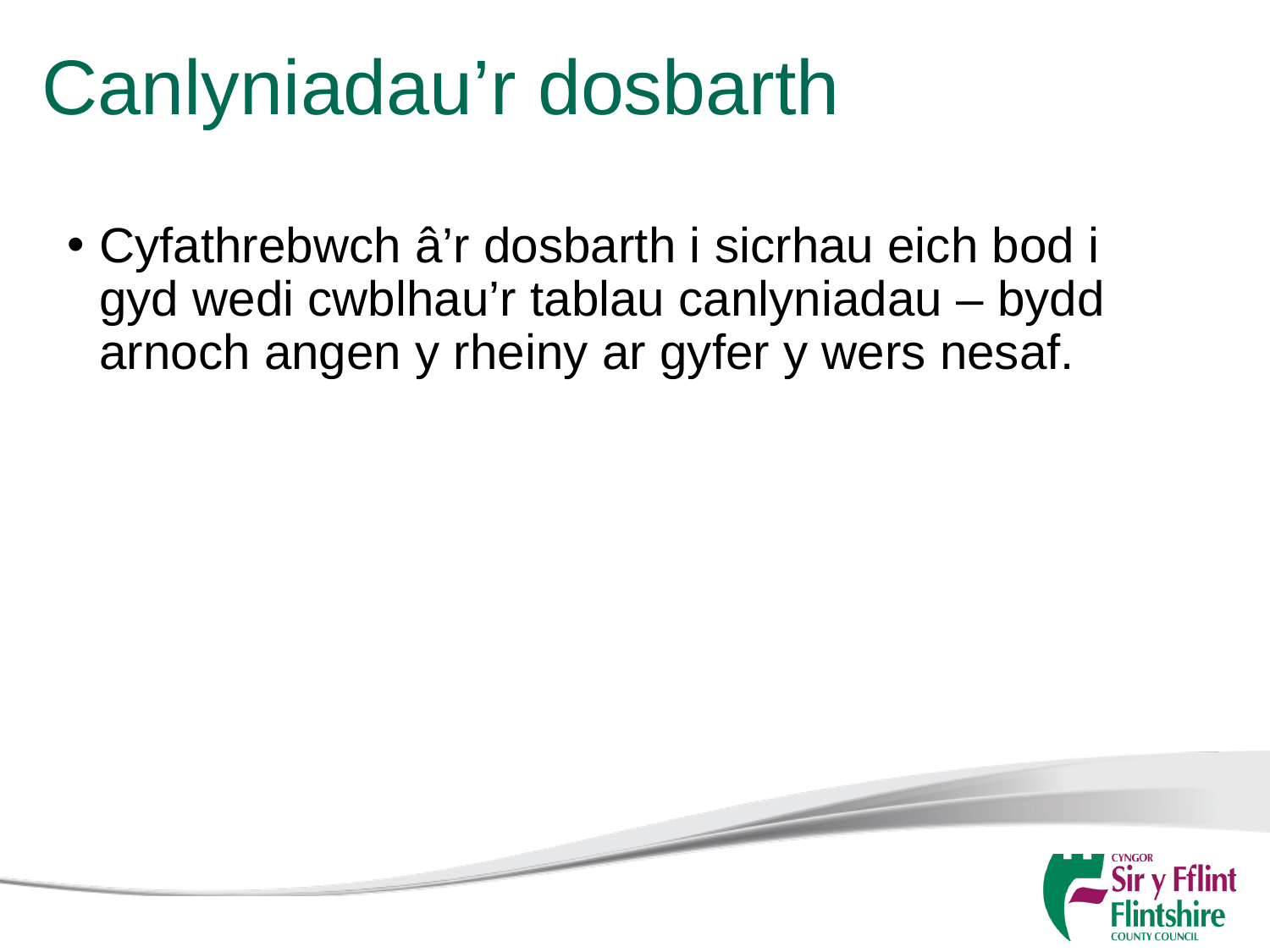

# Canlyniadau’r dosbarth
Cyfathrebwch â’r dosbarth i sicrhau eich bod i gyd wedi cwblhau’r tablau canlyniadau – bydd arnoch angen y rheiny ar gyfer y wers nesaf.